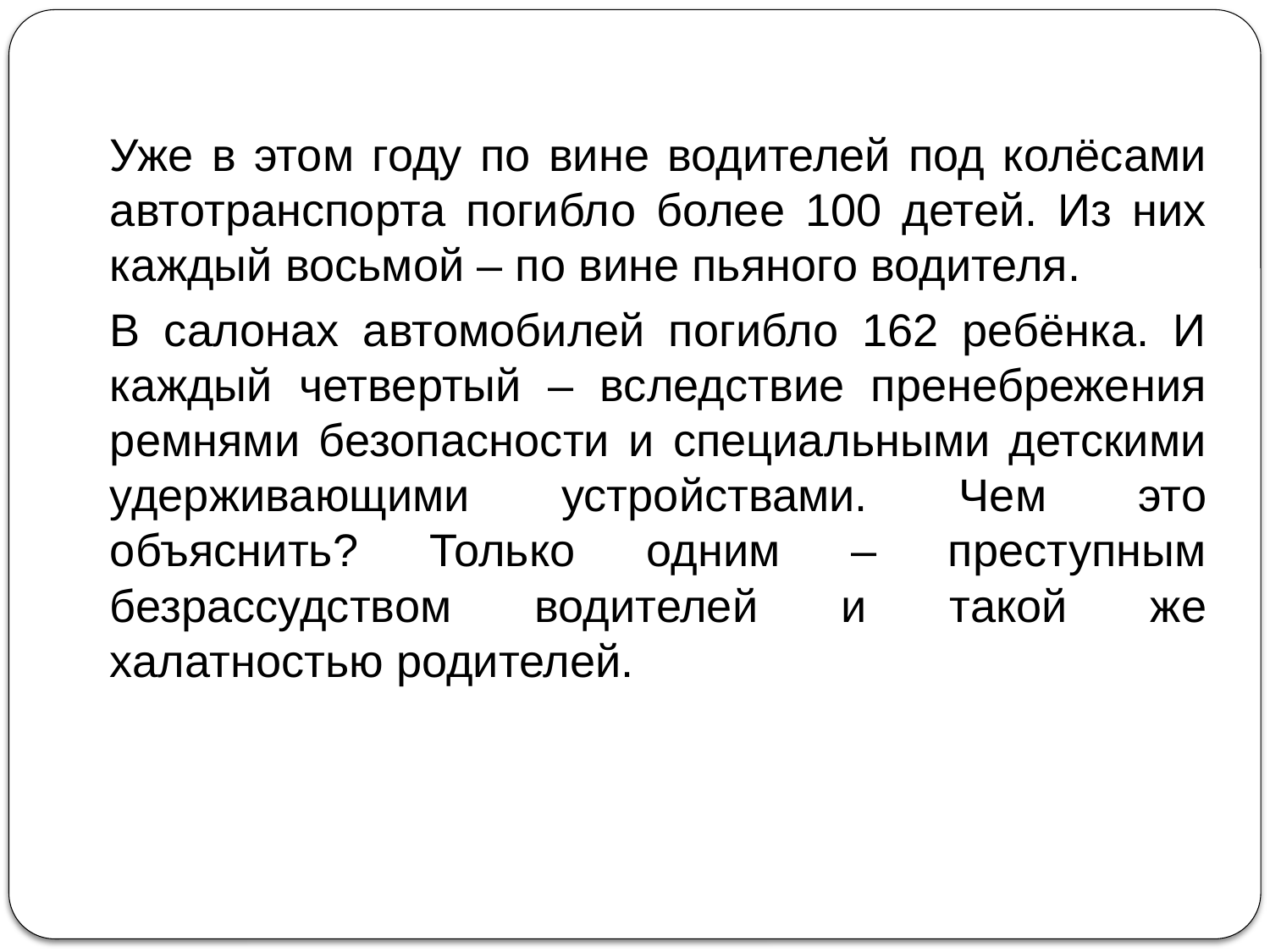

Уже в этом году по вине водителей под колёсами автотранспорта погибло более 100 детей. Из них каждый восьмой – по вине пьяного водителя.
	В салонах автомобилей погибло 162 ребёнка. И каждый четвертый – вследствие пренебрежения ремнями безопасности и специальными детскими удерживающими устройствами. Чем это объяснить? Только одним – преступным безрассудством водителей и такой же халатностью родителей.